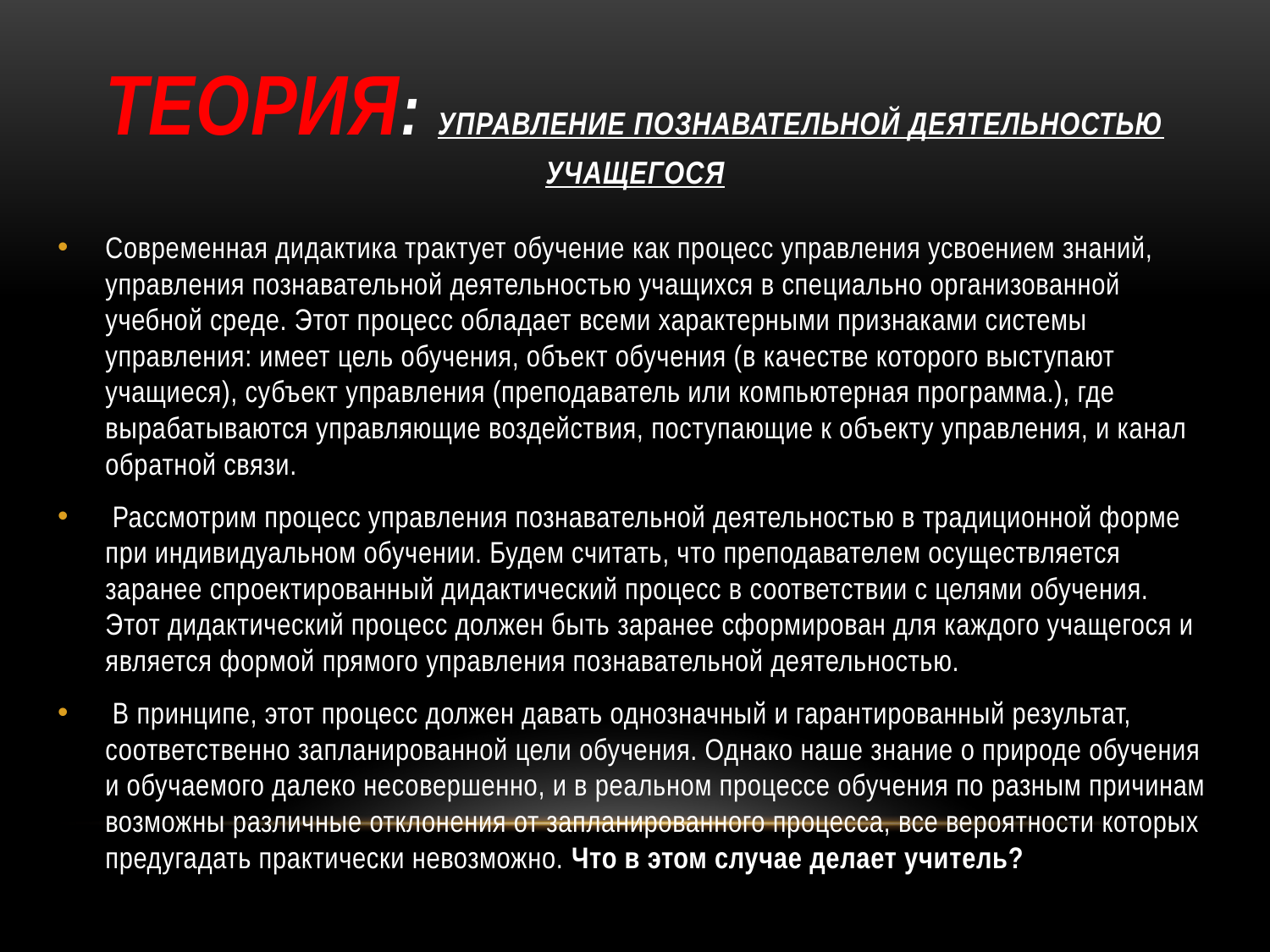

# Теория: Управление познавательной деятельностью учащегося
Современная дидактика трактует обучение как процесс управления усвоением знаний, управления познавательной деятельностью учащихся в специально организованной учебной среде. Этот процесс обладает всеми характерными признаками системы управления: имеет цель обучения, объект обучения (в качестве которого выступают учащиеся), субъект управления (преподаватель или компьютерная программа.), где вырабатываются управляющие воздействия, поступающие к объекту управления, и канал обратной связи.
 Рассмотрим процесс управления познавательной деятельностью в традиционной форме при индивидуальном обучении. Будем считать, что преподавателем осуществляется заранее спроектированный дидактический процесс в соответствии с целями обучения. Этот дидактический процесс должен быть заранее сформирован для каждого учащегося и является формой прямого управления познавательной деятельностью.
 В принципе, этот процесс должен давать однозначный и гарантированный результат, соответственно запланированной цели обучения. Однако наше знание о природе обучения и обучаемого далеко несовершенно, и в реальном процессе обучения по разным причинам возможны различные отклонения от запланированного процесса, все вероятности которых предугадать практически невозможно. Что в этом случае делает учитель?